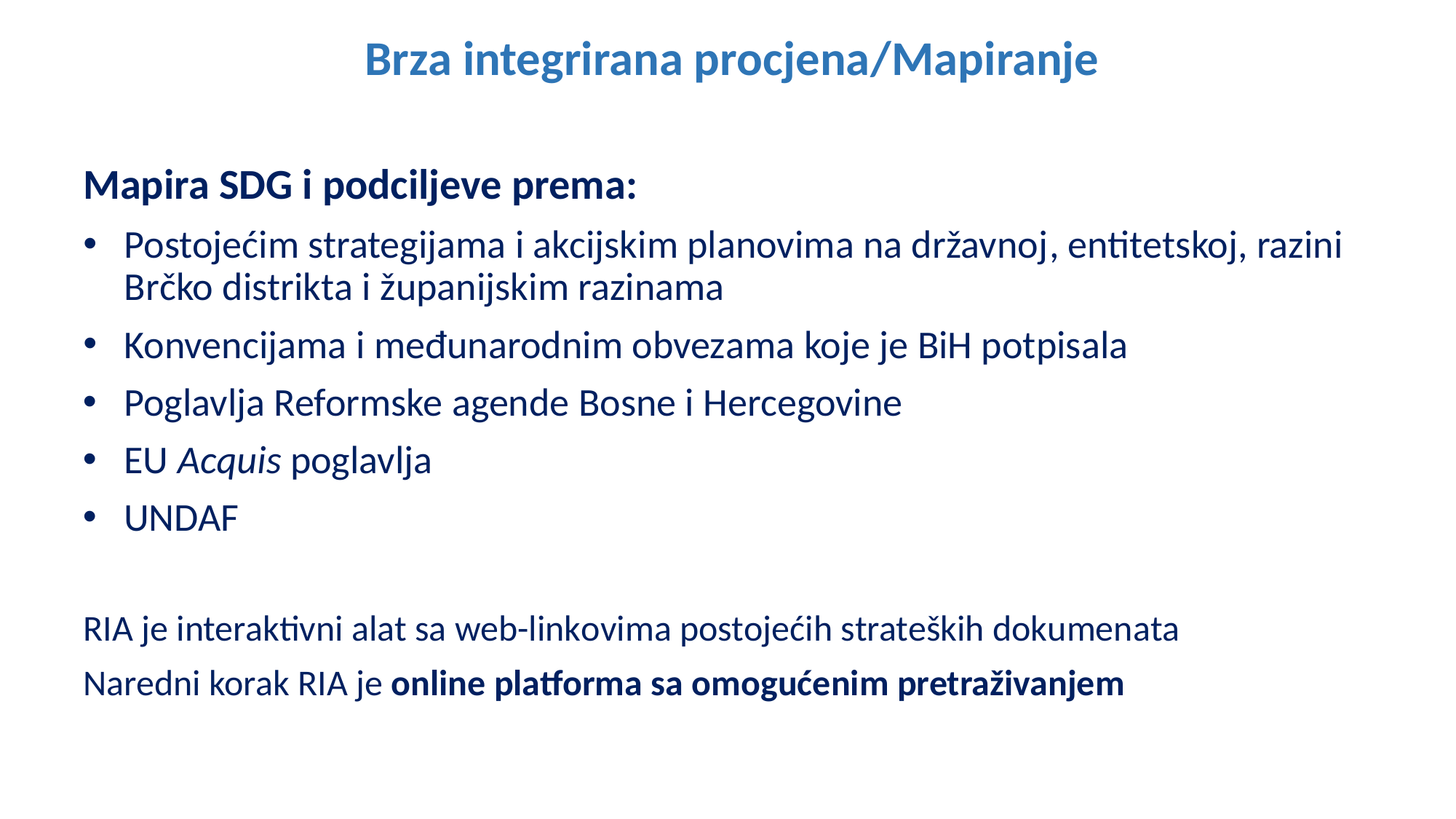

Brza integrirana procjena/Mapiranje

Mapira SDG i podciljeve prema:
Postojećim strategijama i akcijskim planovima na državnoj, entitetskoj, razini Brčko distrikta i županijskim razinama
Konvencijama i međunarodnim obvezama koje je BiH potpisala
Poglavlja Reformske agende Bosne i Hercegovine
EU Acquis poglavlja
UNDAF

RIA je interaktivni alat sa web-linkovima postojećih strateških dokumenata
Naredni korak RIA je online platforma sa omogućenim pretraživanjem